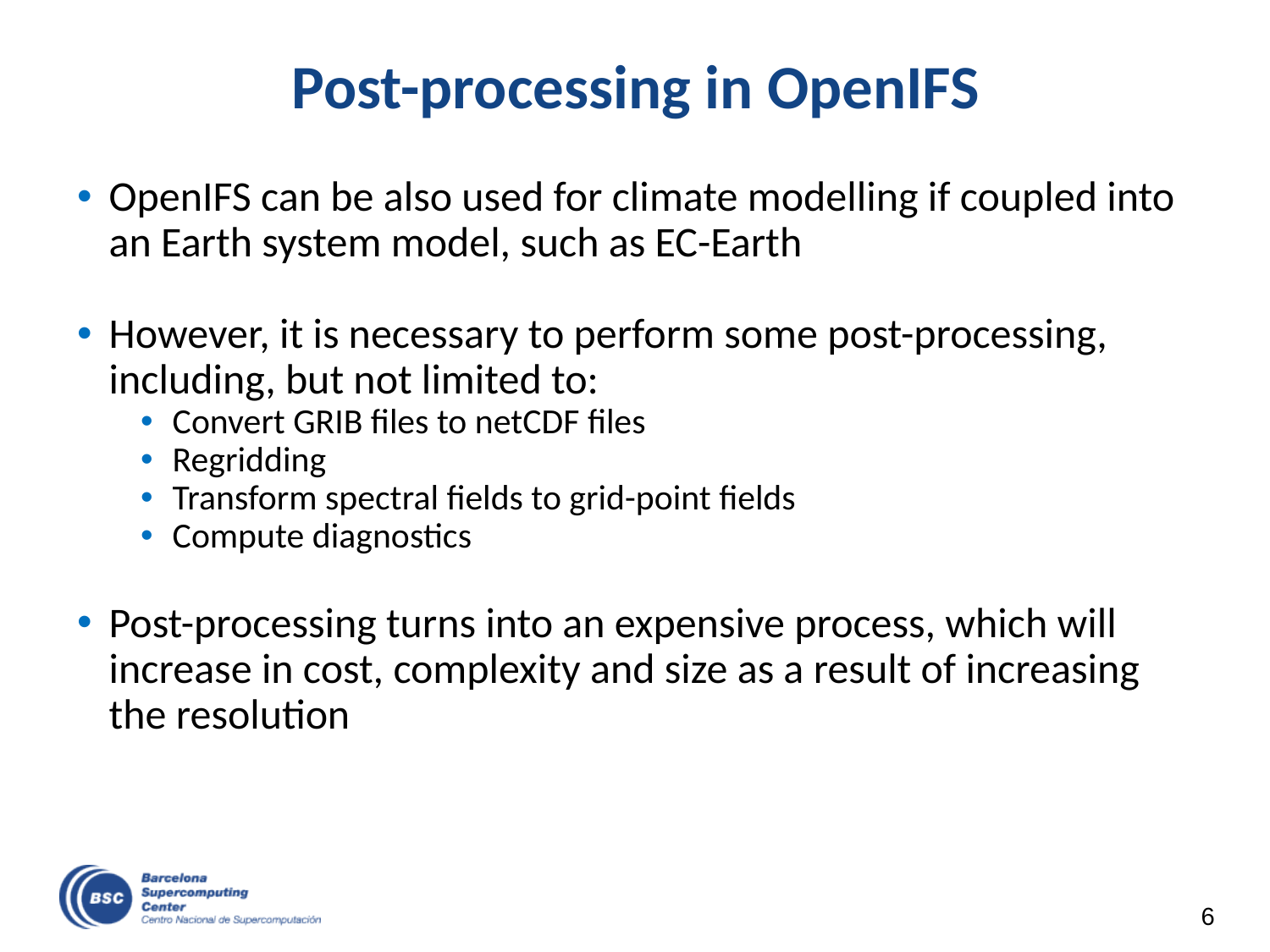

# Post-processing in OpenIFS
OpenIFS can be also used for climate modelling if coupled into an Earth system model, such as EC-Earth

However, it is necessary to perform some post-processing, including, but not limited to:
Convert GRIB files to netCDF files
Regridding
Transform spectral fields to grid-point fields
Compute diagnostics

Post-processing turns into an expensive process, which will increase in cost, complexity and size as a result of increasing the resolution
6